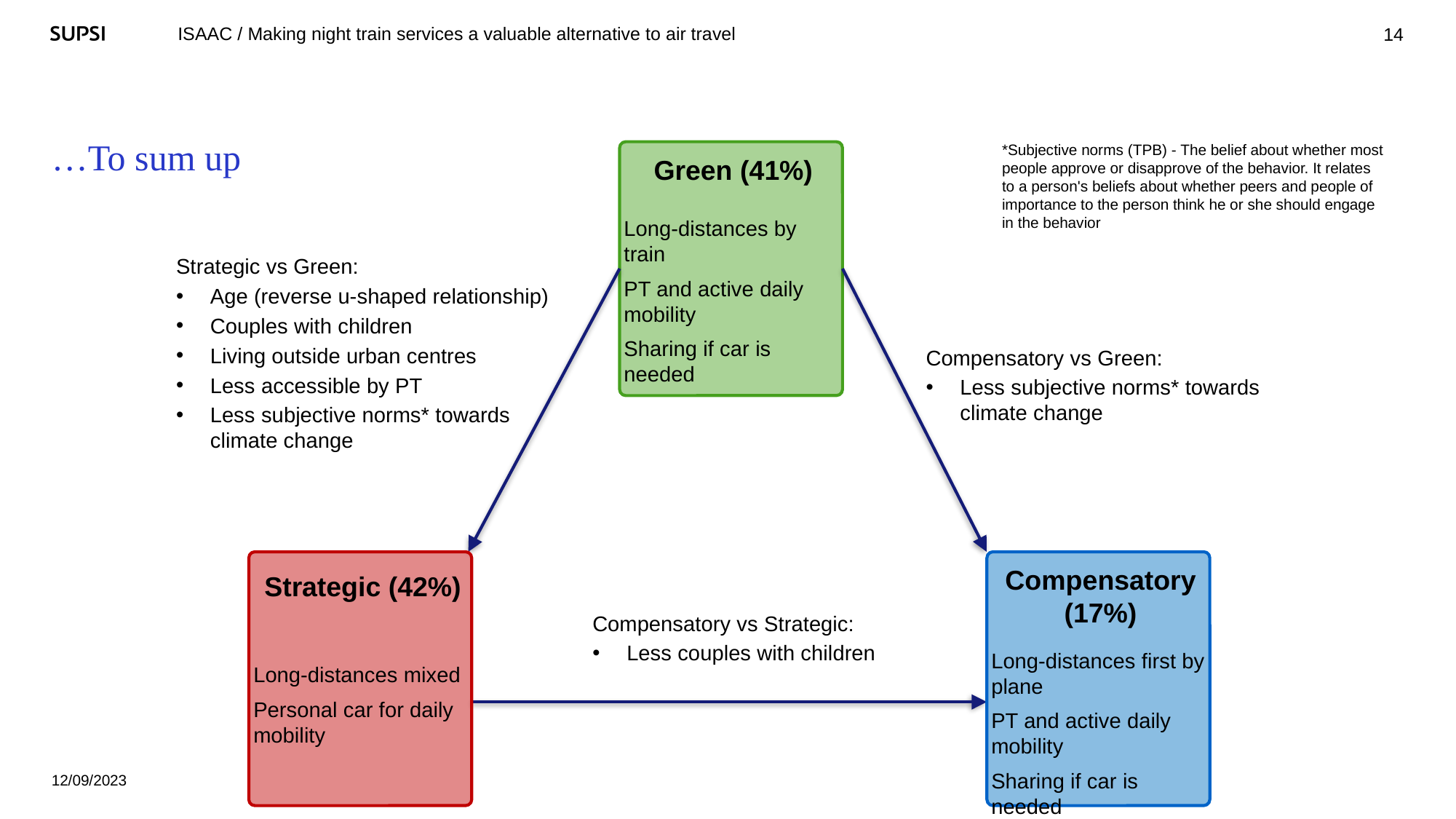

14
# …To sum up
*Subjective norms (TPB) - The belief about whether most people approve or disapprove of the behavior. It relates to a person's beliefs about whether peers and people of importance to the person think he or she should engage in the behavior

Green (41%)

Long-distances by train
PT and active daily mobility
Sharing if car is needed

Strategic vs Green:
Age (reverse u-shaped relationship)
Couples with children
Living outside urban centres
Less accessible by PT
Less subjective norms* towards climate change

Compensatory vs Green:
Less subjective norms* towards climate change

Compensatory (17%)

Long-distances first by plane
PT and active daily mobility
Sharing if car is needed

Strategic (42%)

Long-distances mixed
Personal car for daily mobility

Compensatory vs Strategic:
Less couples with children

12/09/2023